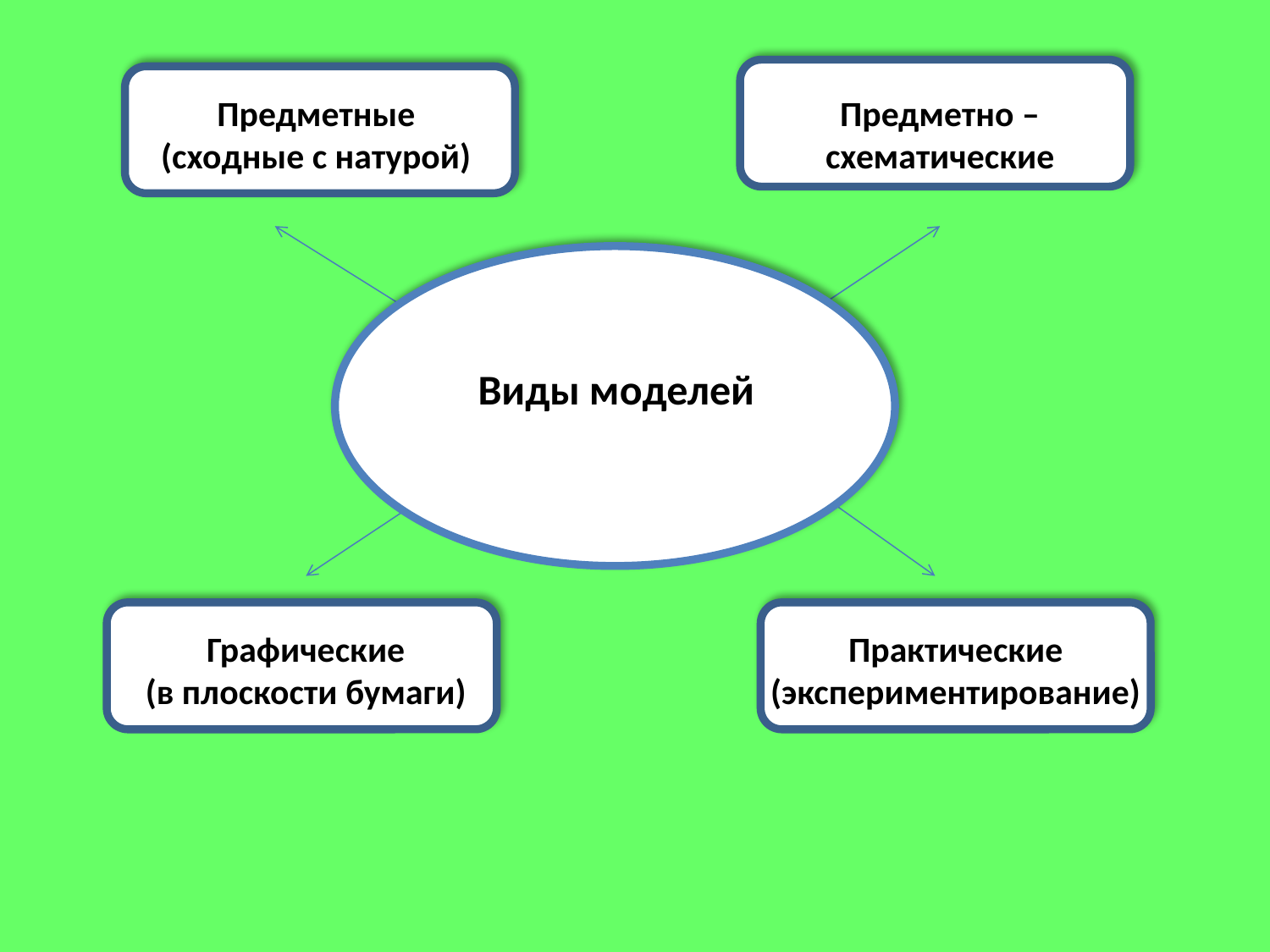

Предметные
(сходные с натурой)
Предметно –
схематические

Виды моделей
Виды моделей

Графические
(в плоскости бумаги)
Практические
(экспериментирование)